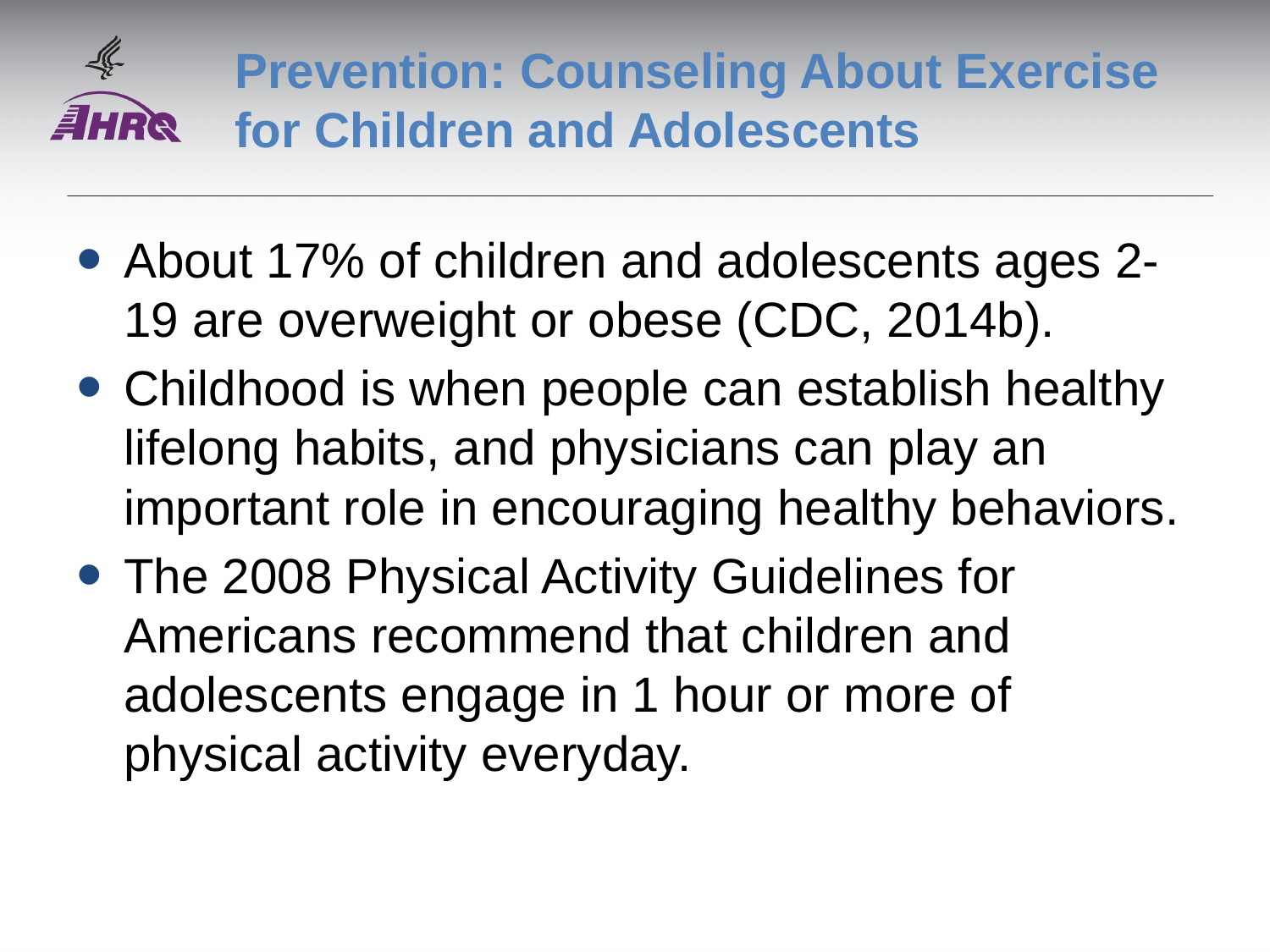

# Prevention: Counseling About Exercise for Children and Adolescents
About 17% of children and adolescents ages 2-19 are overweight or obese (CDC, 2014b).
Childhood is when people can establish healthy lifelong habits, and physicians can play an important role in encouraging healthy behaviors.
The 2008 Physical Activity Guidelines for Americans recommend that children and adolescents engage in 1 hour or more of physical activity everyday.